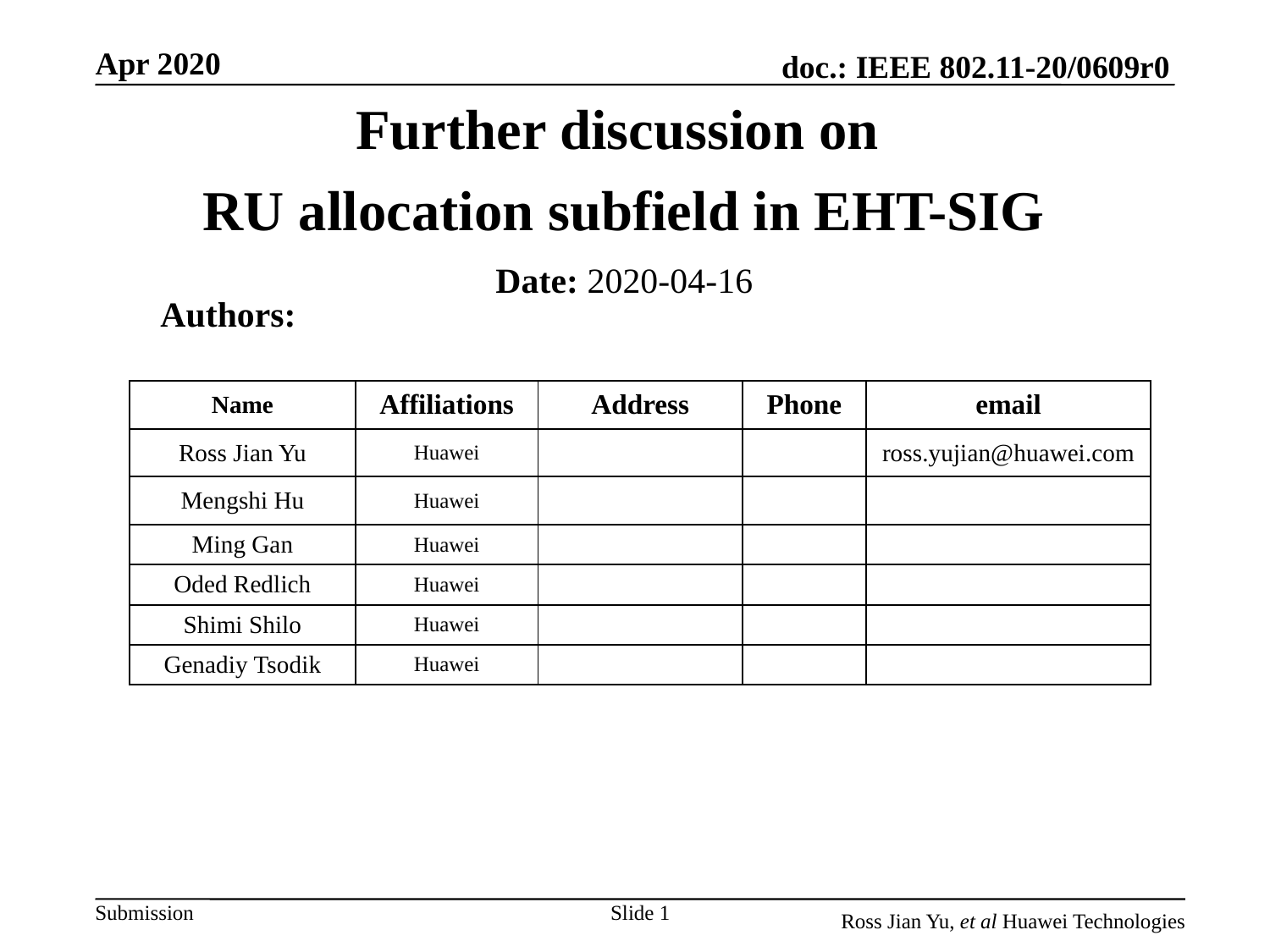

# Further discussion on RU allocation subfield in EHT-SIG
Date: 2020-04-16
Authors:
| Name | Affiliations | Address | Phone | email |
| --- | --- | --- | --- | --- |
| Ross Jian Yu | Huawei |  |  | ross.yujian@huawei.com |
| Mengshi Hu | Huawei |  |  |  |
| Ming Gan | Huawei |  |  |  |
| Oded Redlich | Huawei |  |  |  |
| Shimi Shilo | Huawei |  |  |  |
| Genadiy Tsodik | Huawei |  |  |  |
Slide 1